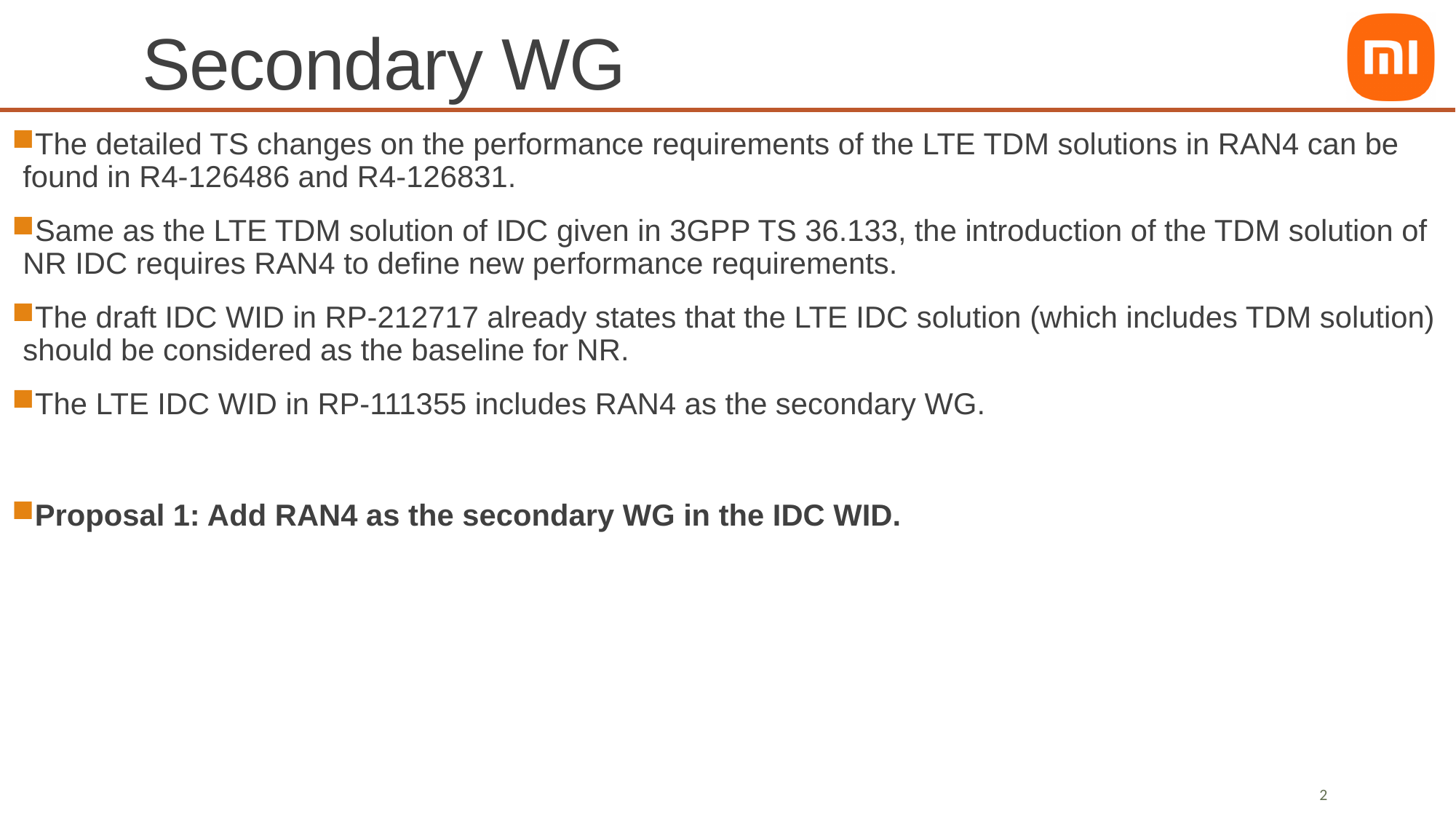

# Secondary WG
The detailed TS changes on the performance requirements of the LTE TDM solutions in RAN4 can be found in R4-126486 and R4-126831.
Same as the LTE TDM solution of IDC given in 3GPP TS 36.133, the introduction of the TDM solution of NR IDC requires RAN4 to define new performance requirements.
The draft IDC WID in RP-212717 already states that the LTE IDC solution (which includes TDM solution) should be considered as the baseline for NR.
The LTE IDC WID in RP-111355 includes RAN4 as the secondary WG.

Proposal 1: Add RAN4 as the secondary WG in the IDC WID.